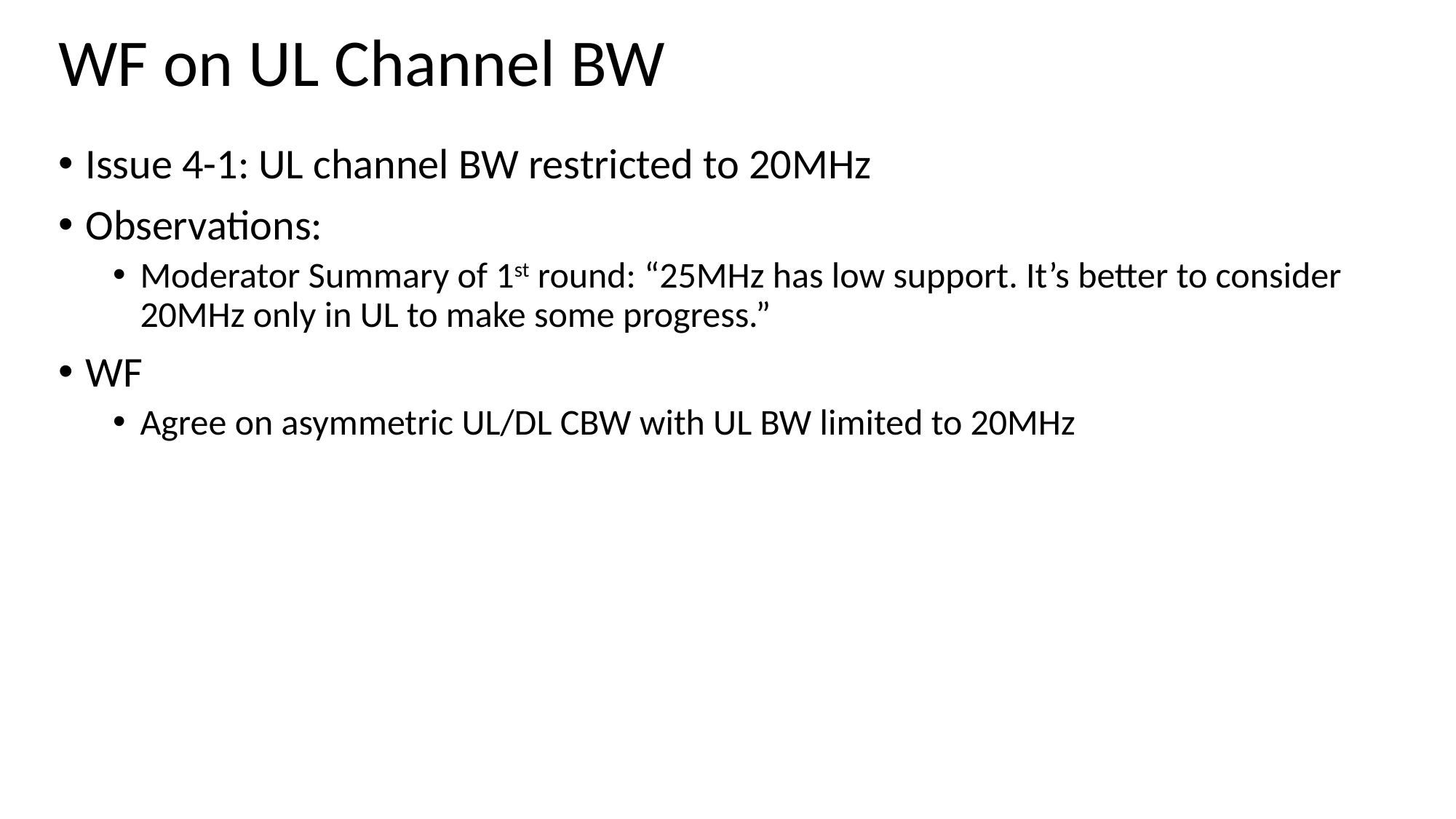

# WF on UL Channel BW
Issue 4-1: UL channel BW restricted to 20MHz
Observations:
Moderator Summary of 1st round: “25MHz has low support. It’s better to consider 20MHz only in UL to make some progress.”
WF
Agree on asymmetric UL/DL CBW with UL BW limited to 20MHz